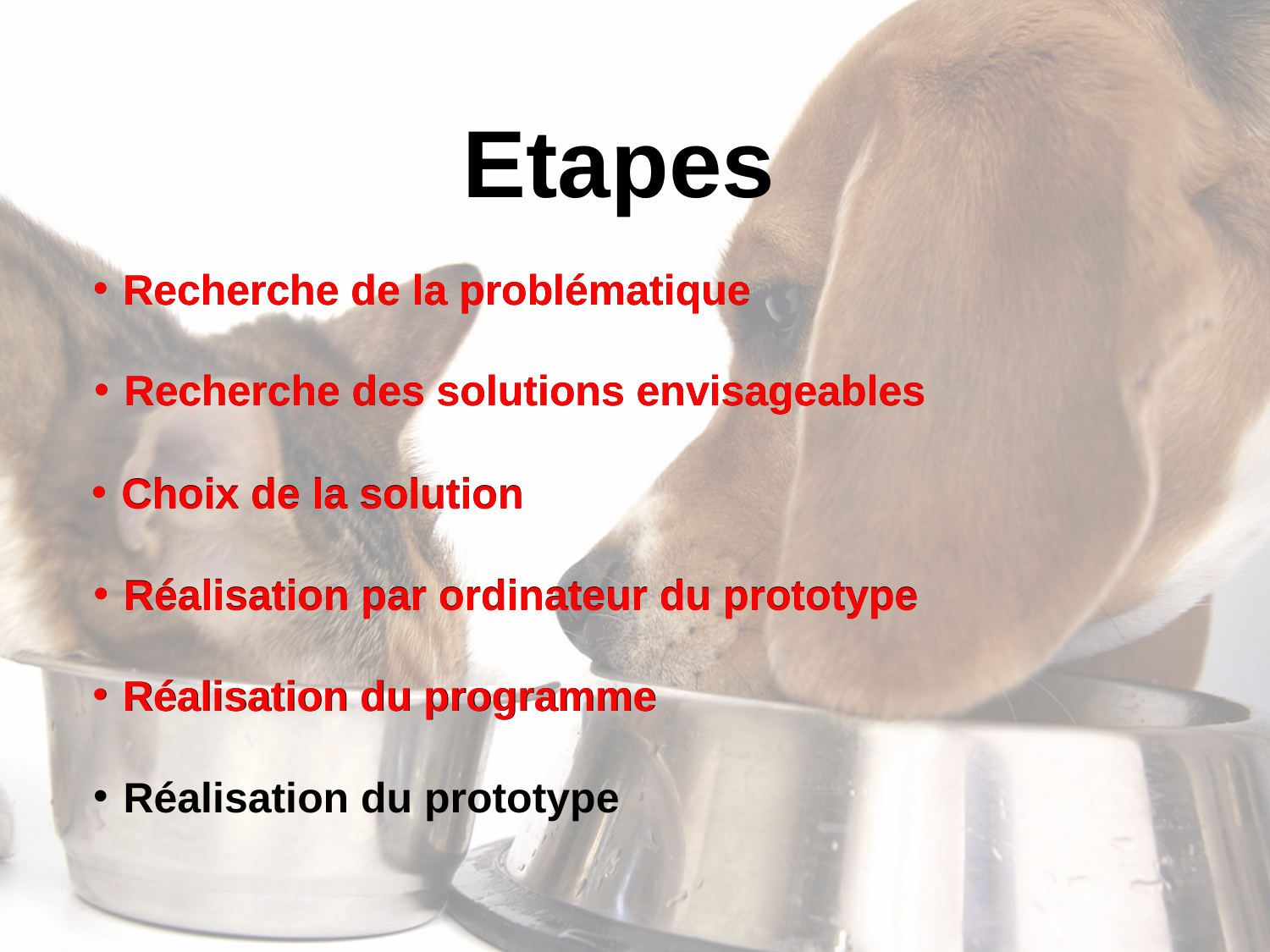

Etapes
Recherche de la problématique
Recherche de la problématique
Recherche des solutions envisageables
Recherche des solutions envisageables
Choix de la solution
Choix de la solution
Réalisation par ordinateur du prototype
Réalisation par ordinateur du prototype
Réalisation du programme
Réalisation du programme
Réalisation du prototype